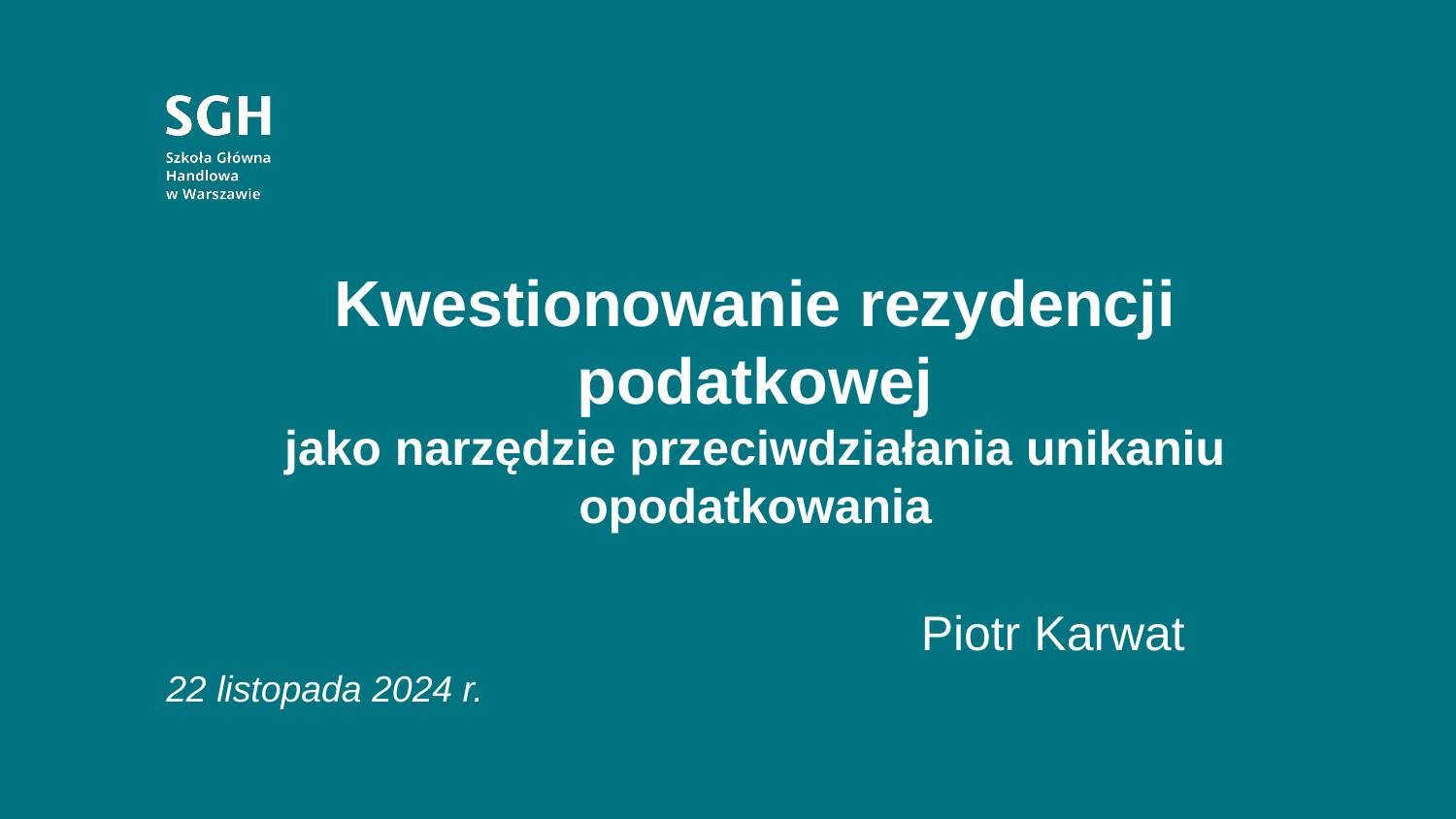

# Kwestionowanie rezydencji podatkowej jako narzędzie przeciwdziałania unikaniu opodatkowania
Piotr Karwat
22 listopada 2024 r.